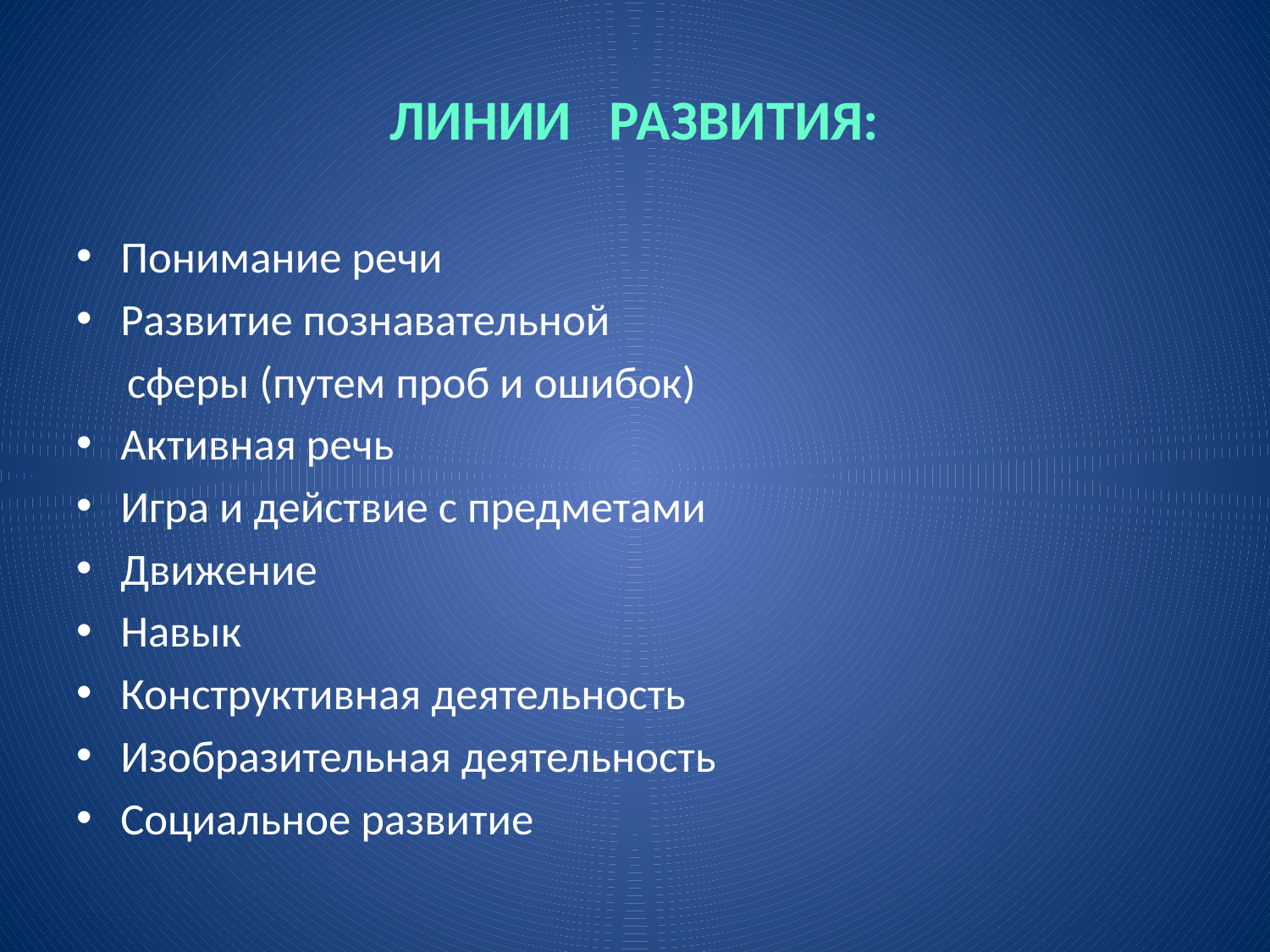

# ЛИНИИ   РАЗВИТИЯ:
Понимание речи
Развитие познавательной
     сферы (путем проб и ошибок)
Активная речь
Игра и действие с предметами
Движение
Навык
Конструктивная деятельность
Изобразительная деятельность
Социальное развитие